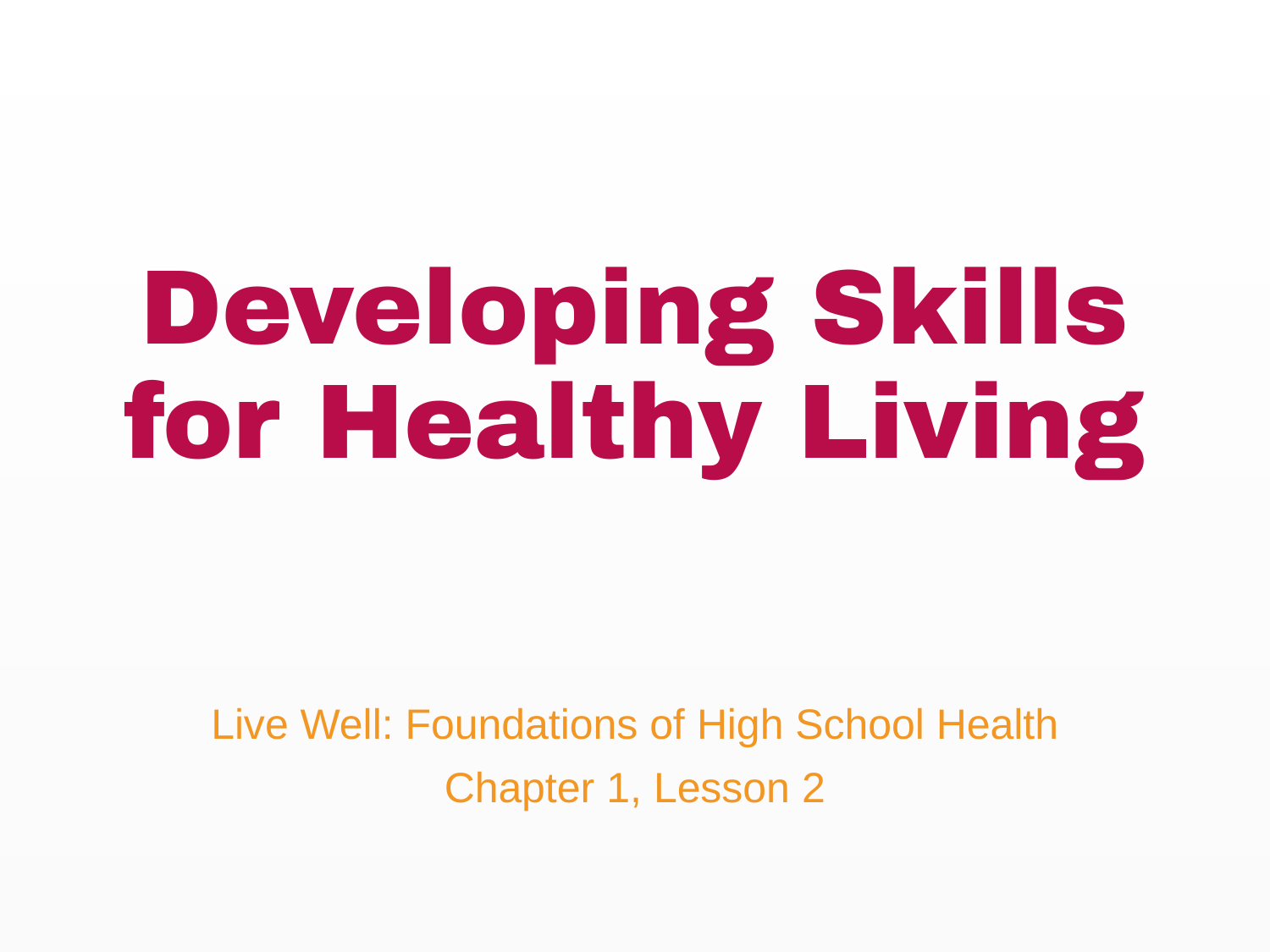

# Developing Skills for Healthy Living
Live Well: Foundations of High School Health
Chapter 1, Lesson 2